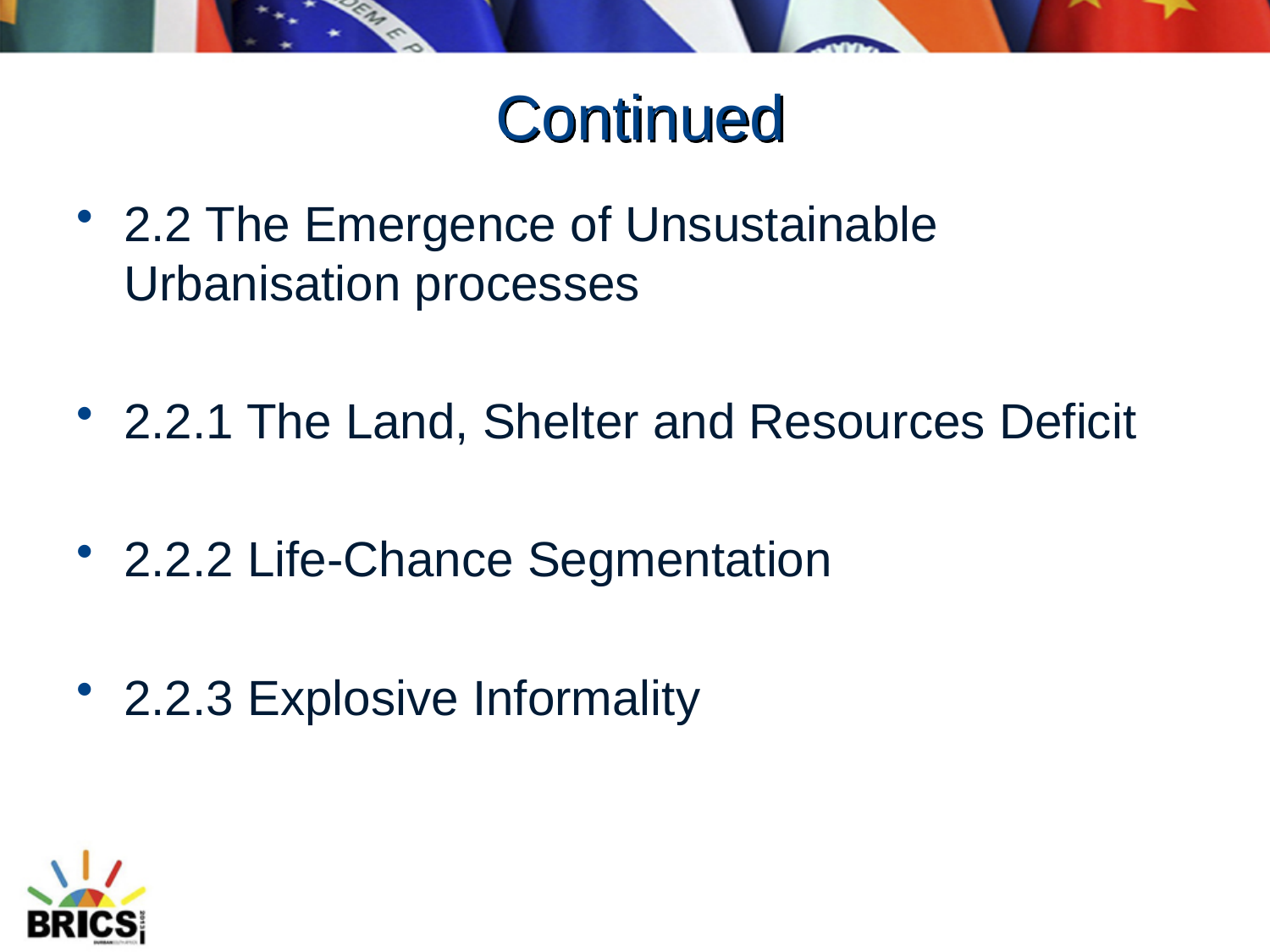

# Continued
2.2 The Emergence of Unsustainable Urbanisation processes

2.2.1 The Land, Shelter and Resources Deficit

2.2.2 Life-Chance Segmentation

2.2.3 Explosive Informality